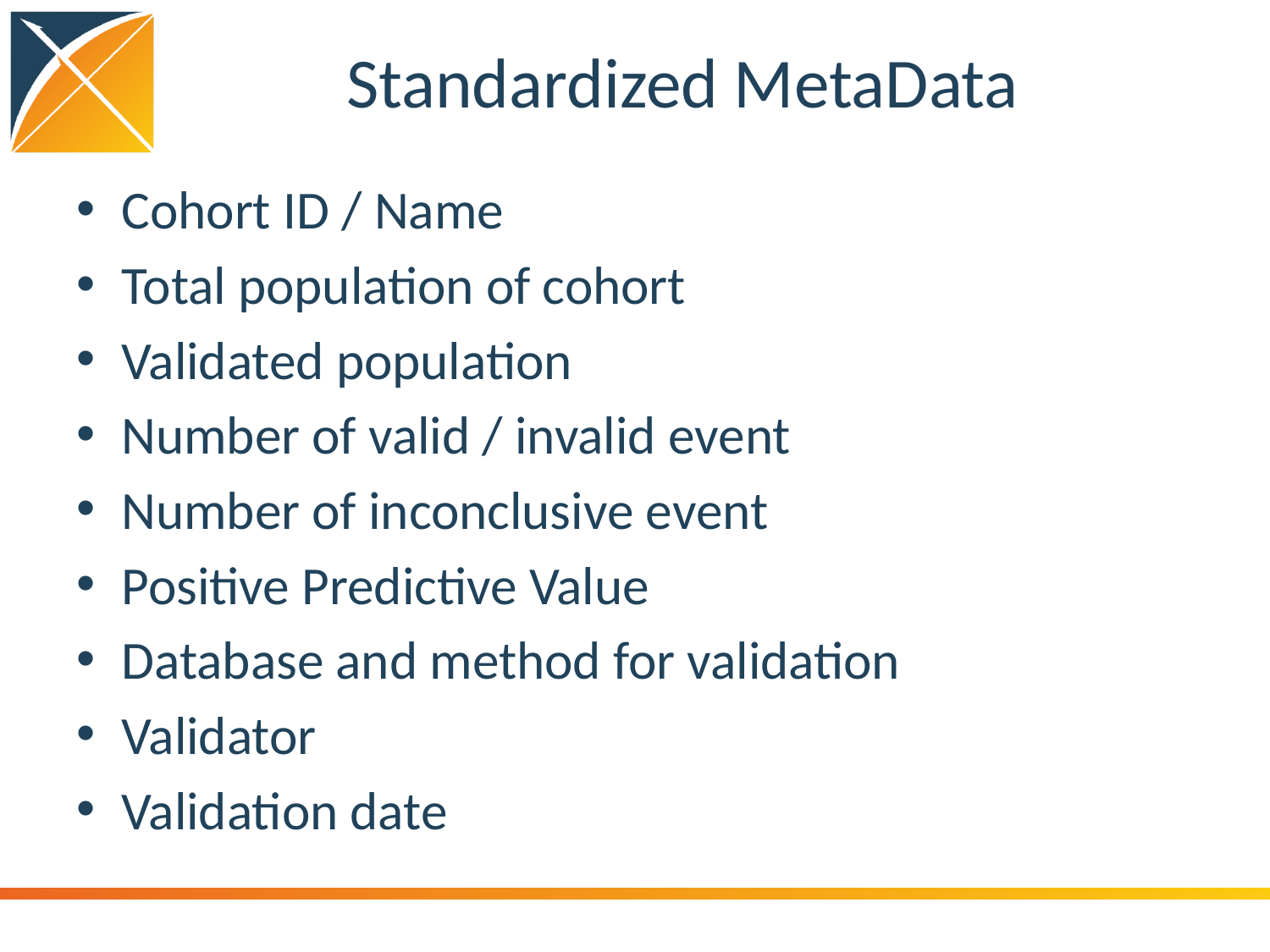

# Standardized MetaData
Cohort ID / Name
Total population of cohort
Validated population
Number of valid / invalid event
Number of inconclusive event
Positive Predictive Value
Database and method for validation
Validator
Validation date